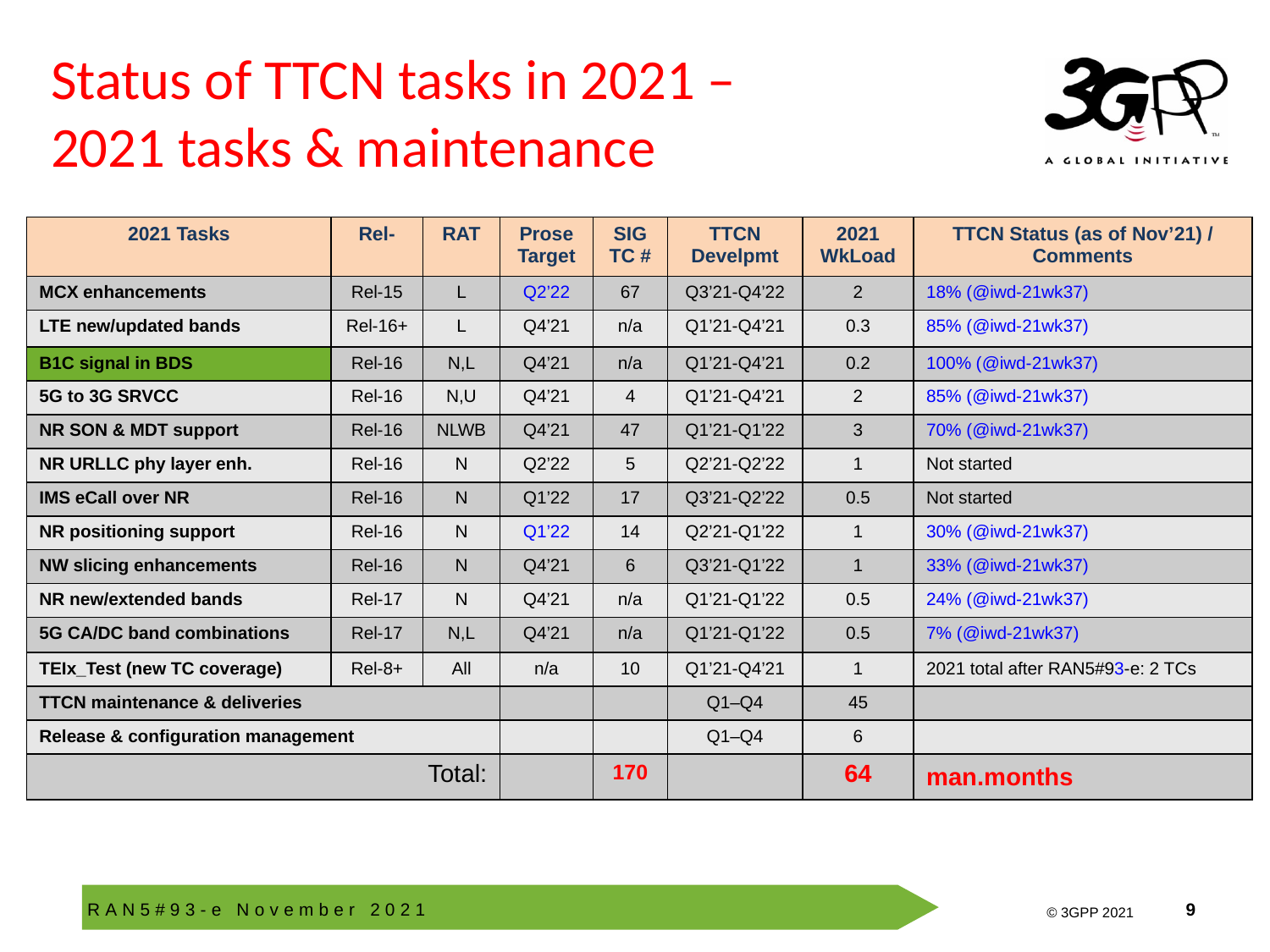

# Status of TTCN tasks in 2021 – 2021 tasks & maintenance
| 2021 Tasks | Rel- | RAT | Prose Target | SIG TC # | TTCN Develpmt | 2021 WkLoad | TTCN Status (as of Nov’21) / Comments |
| --- | --- | --- | --- | --- | --- | --- | --- |
| MCX enhancements | Rel-15 | L | Q2’22 | 67 | Q3’21-Q4’22 | 2 | 18% (@iwd-21wk37) |
| LTE new/updated bands | Rel-16+ | L | Q4’21 | n/a | Q1’21-Q4’21 | 0.3 | 85% (@iwd-21wk37) |
| B1C signal in BDS | Rel-16 | N,L | Q4’21 | n/a | Q1’21-Q4’21 | 0.2 | 100% (@iwd-21wk37) |
| 5G to 3G SRVCC | Rel-16 | N,U | Q4’21 | 4 | Q1’21-Q4’21 | 2 | 85% (@iwd-21wk37) |
| NR SON & MDT support | Rel-16 | NLWB | Q4’21 | 47 | Q1’21-Q1’22 | 3 | 70% (@iwd-21wk37) |
| NR URLLC phy layer enh. | Rel-16 | N | Q2’22 | 5 | Q2’21-Q2’22 | 1 | Not started |
| IMS eCall over NR | Rel-16 | N | Q1’22 | 17 | Q3’21-Q2’22 | 0.5 | Not started |
| NR positioning support | Rel-16 | N | Q1’22 | 14 | Q2’21-Q1’22 | 1 | 30% (@iwd-21wk37) |
| NW slicing enhancements | Rel-16 | N | Q4’21 | 6 | Q3’21-Q1’22 | 1 | 33% (@iwd-21wk37) |
| NR new/extended bands | Rel-17 | N | Q4’21 | n/a | Q1’21-Q1’22 | 0.5 | 24% (@iwd-21wk37) |
| 5G CA/DC band combinations | Rel-17 | N,L | Q4’21 | n/a | Q1’21-Q1’22 | 0.5 | 7% (@iwd-21wk37) |
| TEIx\_Test (new TC coverage) | Rel-8+ | All | n/a | 10 | Q1’21-Q4’21 | 1 | 2021 total after RAN5#93-e: 2 TCs |
| TTCN maintenance & deliveries |  |  |  |  | Q1–Q4 | 45 |  |
| Release & configuration management |  |  |  |  | Q1–Q4 | 6 |  |
| Total: |  |  |  | 170 |  | 64 | man.months |